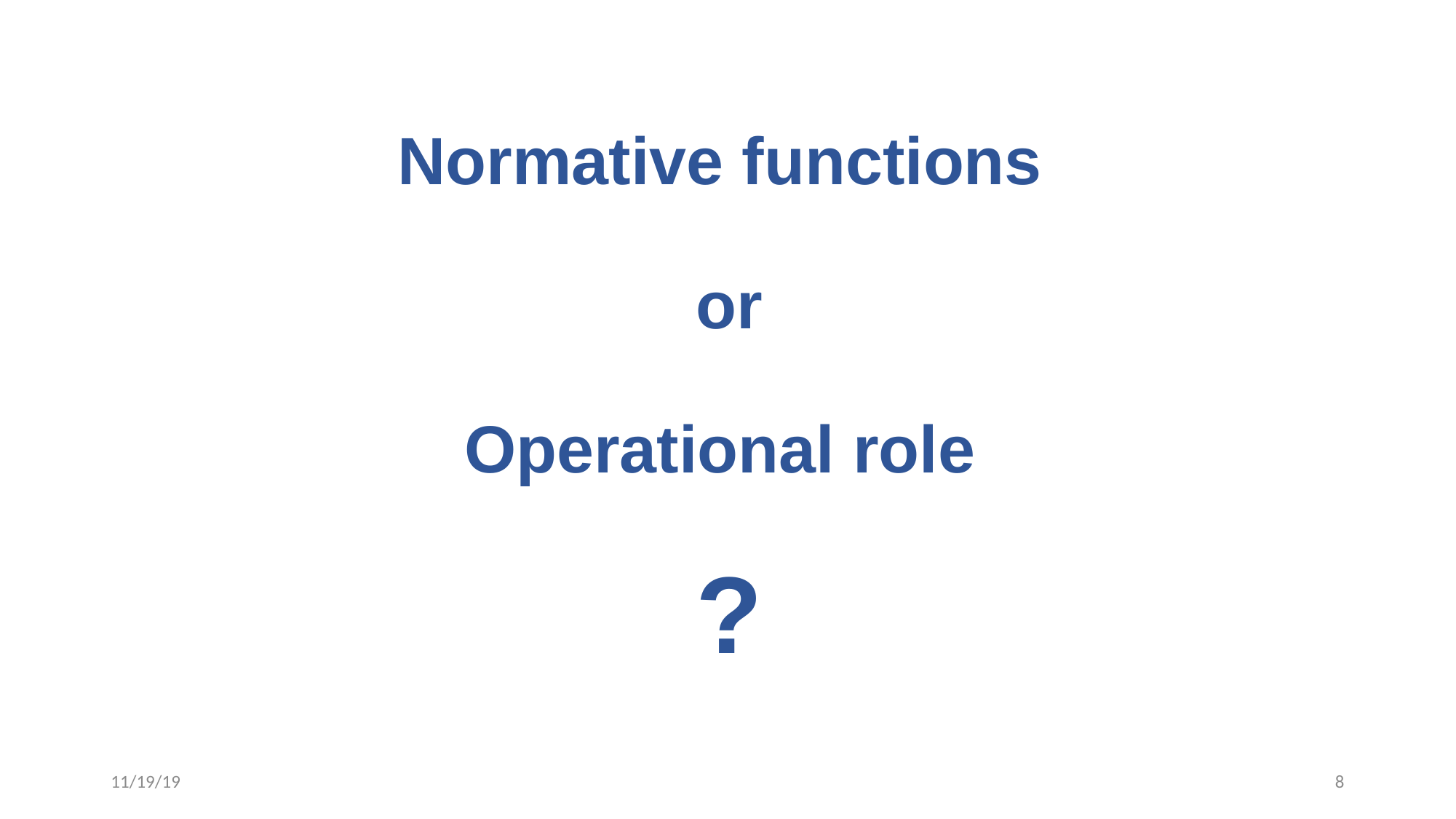

Normative functions

or

Operational role

?
11/19/19

8